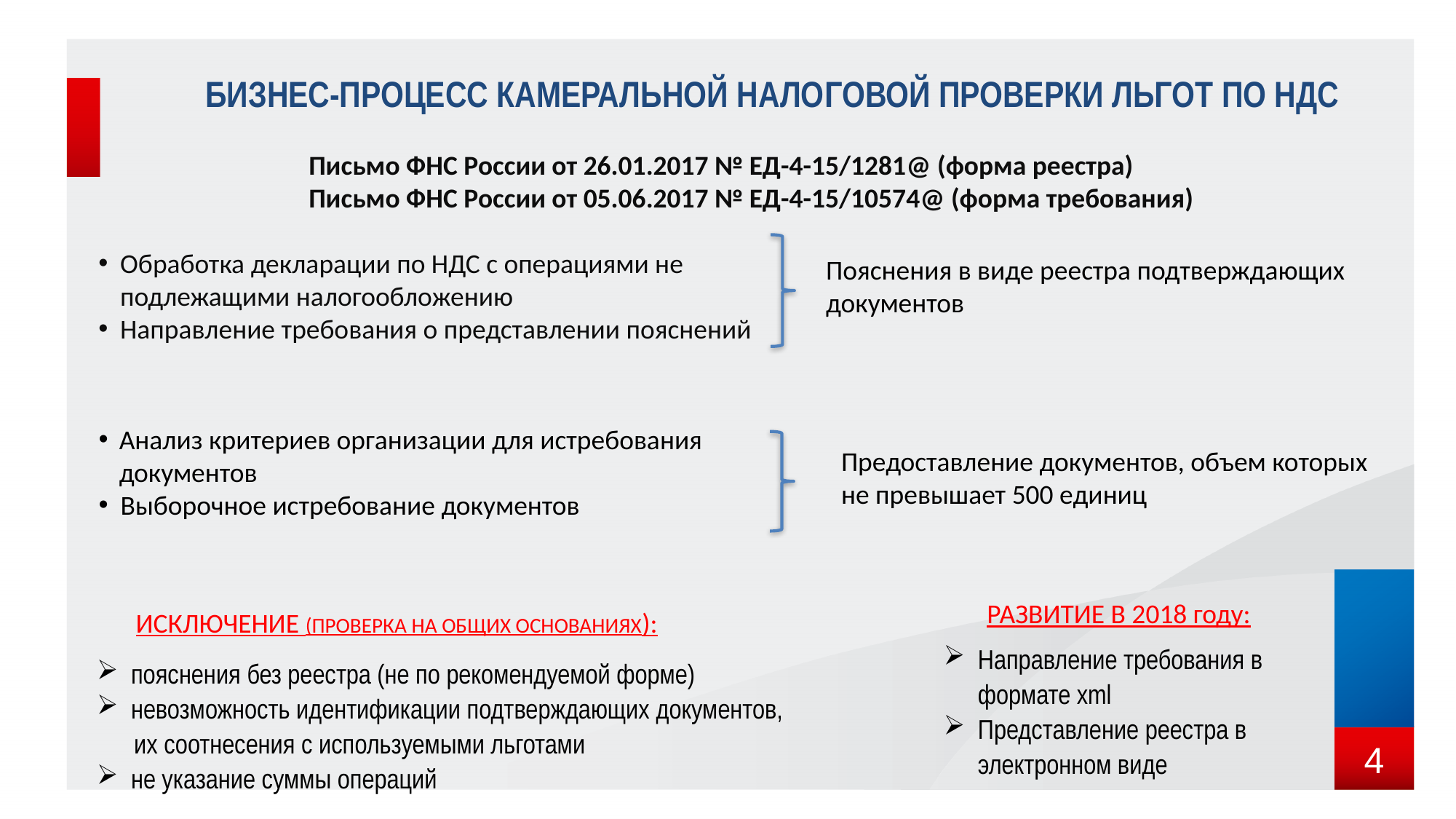

БИЗНЕС-ПРОЦЕСС КАМЕРАЛЬНОЙ НАЛОГОВОЙ ПРОВЕРКИ ЛЬГОТ ПО НДС

Письмо ФНС России от 26.01.2017 № ЕД-4-15/1281@ (форма реестра)
Письмо ФНС России от 05.06.2017 № ЕД-4-15/10574@ (форма требования)
Обработка декларации по НДС с операциями не подлежащими налогообложению
Направление требования о представлении пояснений

Пояснения в виде реестра подтверждающих документов
Анализ критериев организации для истребования документов
Выборочное истребование документов

Предоставление документов, объем которых не превышает 500 единиц
РАЗВИТИЕ В 2018 году:
ИСКЛЮЧЕНИЕ (ПРОВЕРКА НА ОБЩИХ ОСНОВАНИЯХ):
Направление требования в формате xml
Представление реестра в электронном виде

пояснения без реестра (не по рекомендуемой форме)
невозможность идентификации подтверждающих документов,
      их соотнесения с используемыми льготами
не указание суммы операций
4